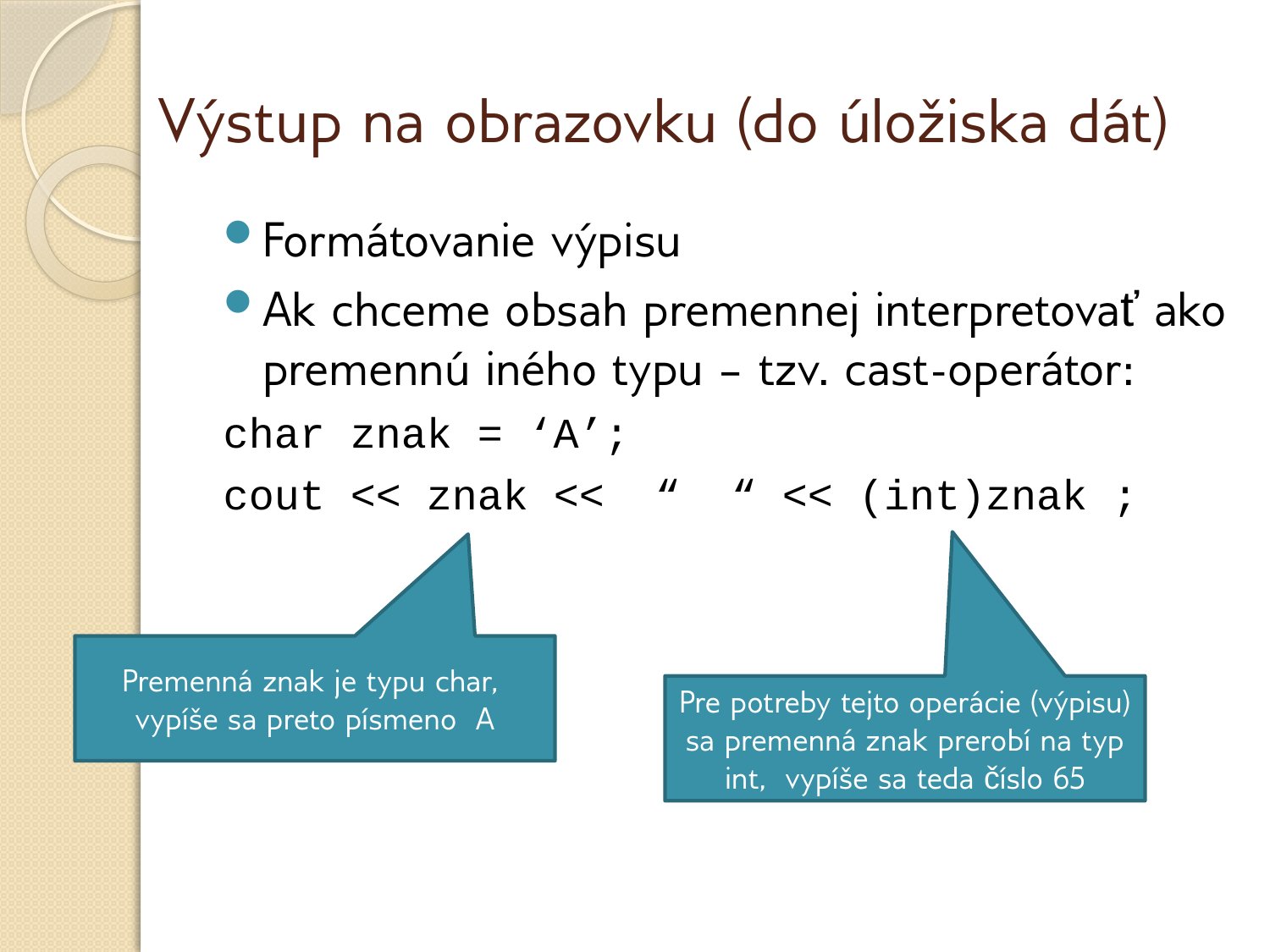

# Výstup na obrazovku (do úložiska dát)
Formátovanie výpisu
Ak chceme obsah premennej interpretovať ako premennú iného typu – tzv. cast-operátor:
char znak = ‘A’;
cout << znak <<  “  “ << (int)znak ;

Premenná znak je typu char,
vypíše sa preto písmeno  A
Pre potreby tejto operácie (výpisu) sa premenná znak prerobí na typ int,  vypíše sa teda číslo 65